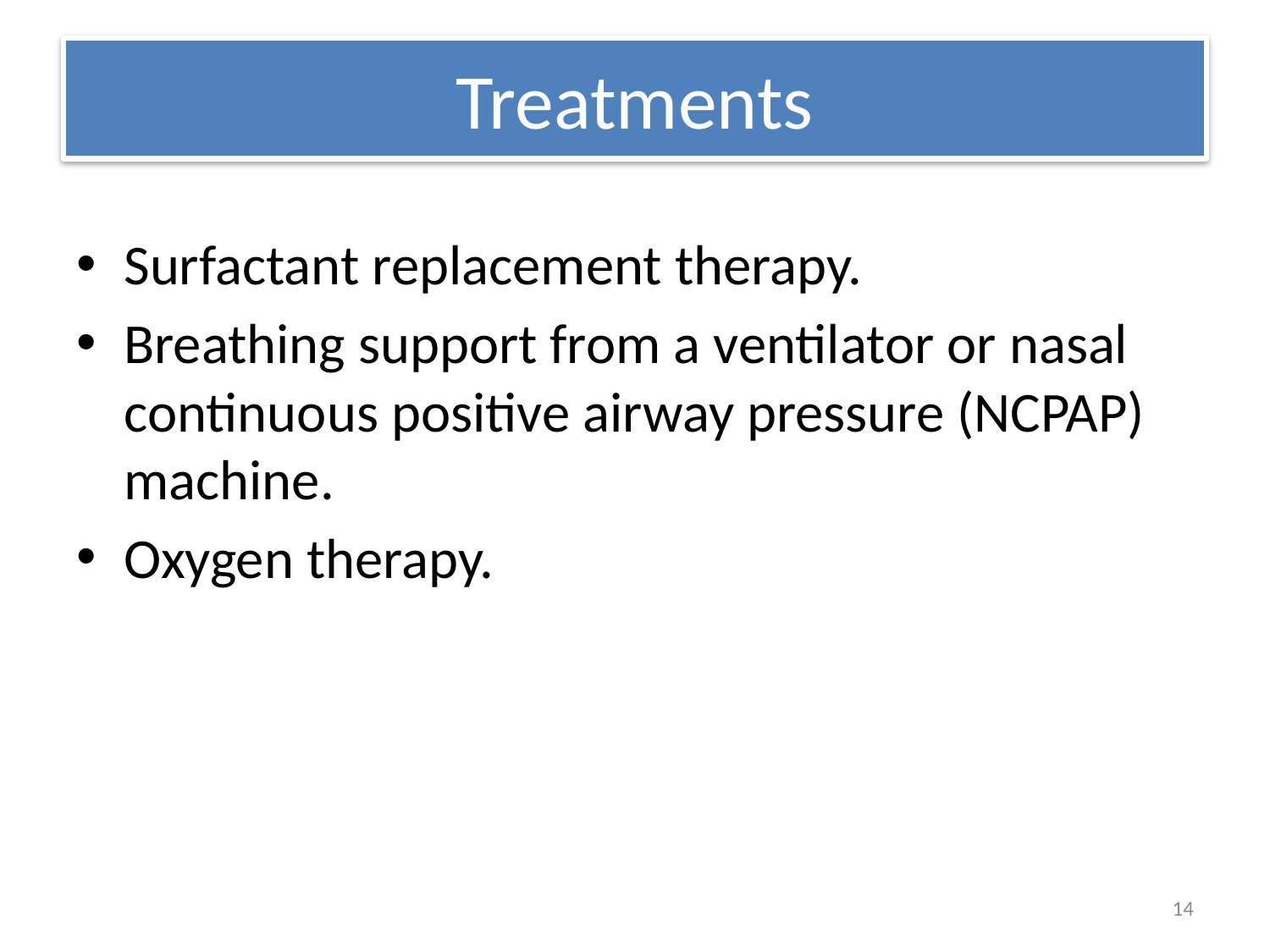

# Treatments
Surfactant replacement therapy.
Breathing support from a ventilator or nasal continuous positive airway pressure (NCPAP) machine.
Oxygen therapy.

14